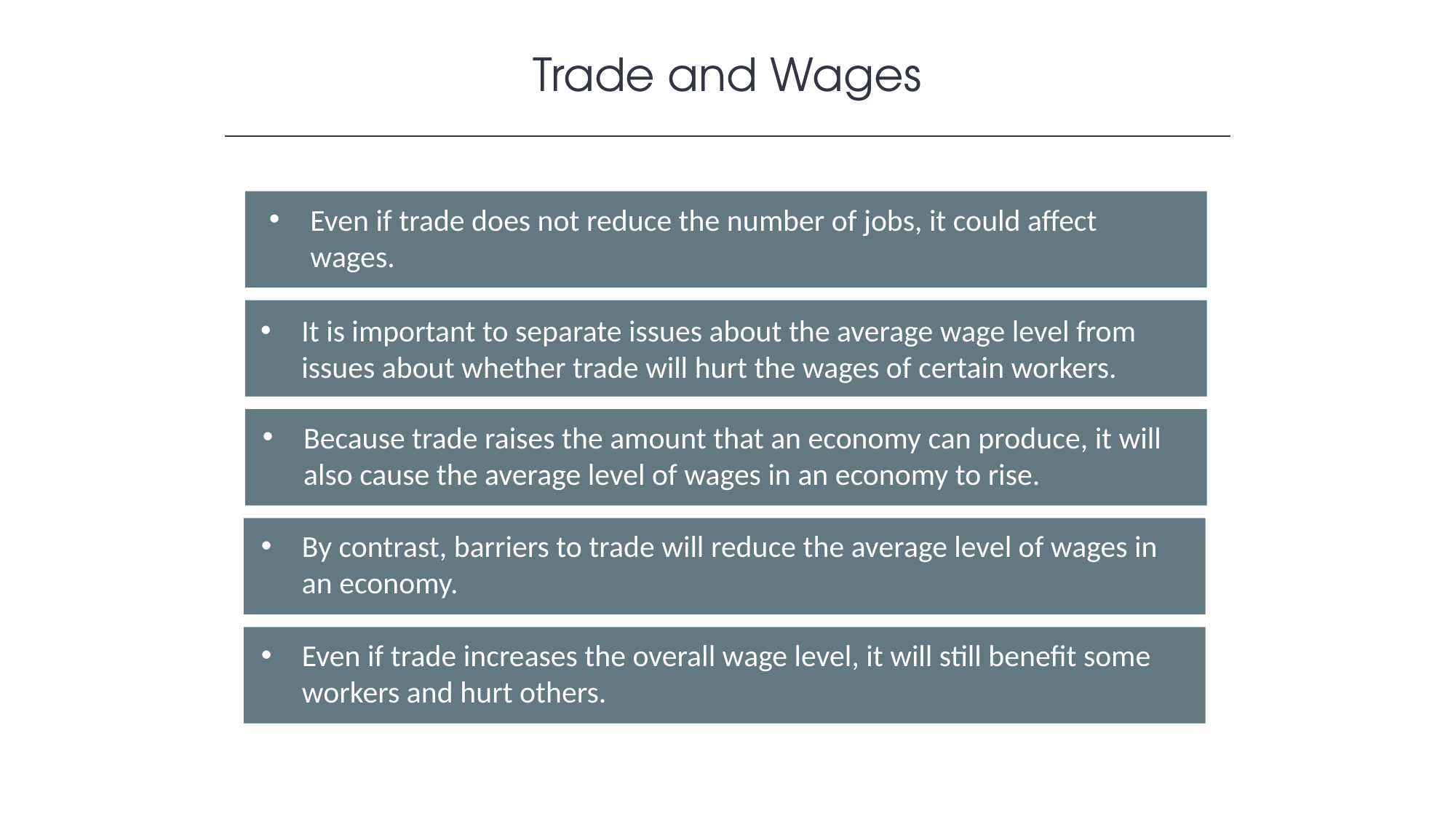

Trade and Wages

Even if trade does not reduce the number of jobs, it could affect wages.

It is important to separate issues about the average wage level from issues about whether trade will hurt the wages of certain workers.

Because trade raises the amount that an economy can produce, it will also cause the average level of wages in an economy to rise.

By contrast, barriers to trade will reduce the average level of wages in an economy.

Even if trade increases the overall wage level, it will still benefit some workers and hurt others.